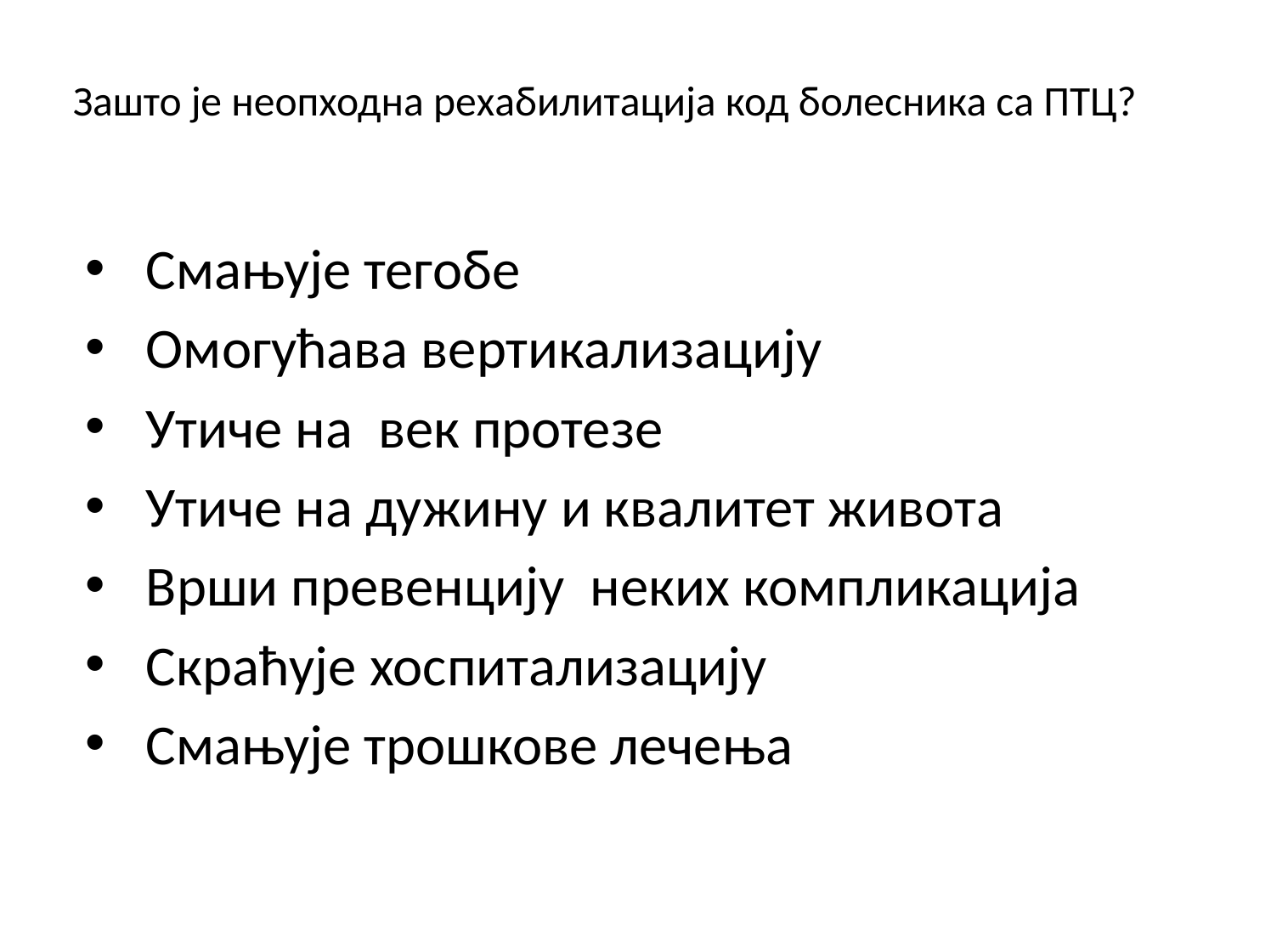

# Зашто је неопходна рехабилитација код болесника са ПТЦ?
 Смањује тегобе
 Омогућава вертикализацију
 Утиче на  век протезе
 Утиче на дужину и квалитет живота
 Врши превенцију  неких компликација
 Скраћује хоспитализацију
 Смањује трошкове лечења